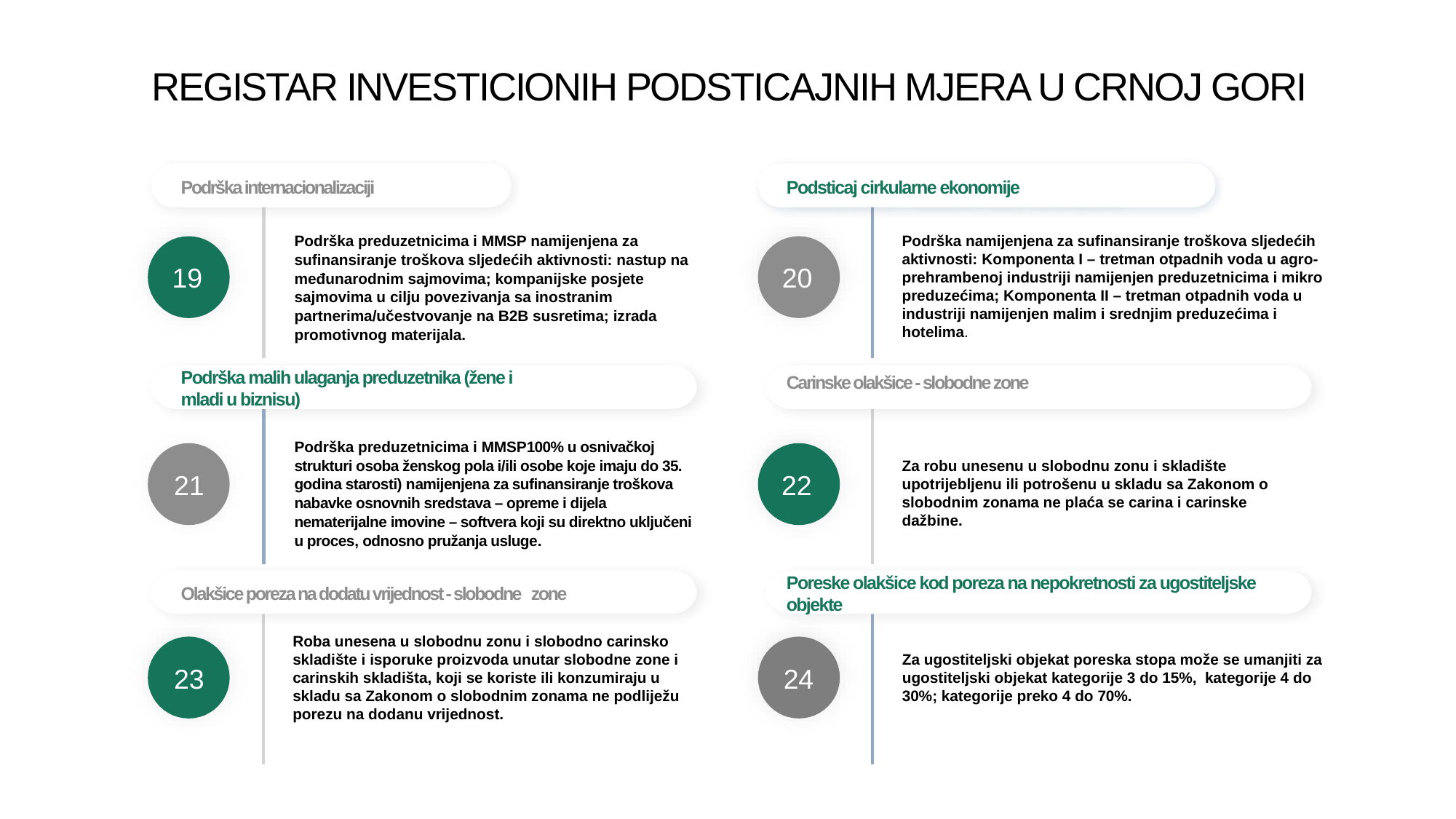

# REGISTAR INVESTICIONIH PODSTICAJNIH MJERA U CRNOJ GORI

Podrška internacionalizaciji
Podsticaj cirkularne ekonomije

19

20
Podrška namijenjena za sufinansiranje troškova sljedećih aktivnosti: Komponenta I – tretman otpadnih voda u agro-prehrambenoj industriji namijenjen preduzetnicima i mikro preduzećima; Komponenta II – tretman otpadnih voda u industriji namijenjen malim i srednjim preduzećima i hotelima.
Podrška preduzetnicima i MMSP namijenjena za sufinansiranje troškova sljedećih aktivnosti: nastup na međunarodnim sajmovima; kompanijske posjete sajmovima u cilju povezivanja sa inostranim partnerima/učestvovanje na B2B susretima; izrada promotivnog materijala.

Podrška malih ulaganja preduzetnika (žene i mladi u biznisu)
Carinske olakšice - slobodne zone

21

22
Podrška preduzetnicima i MMSP100% u osnivačkoj strukturi osoba ženskog pola i/ili osobe koje imaju do 35. godina starosti) namijenjena za sufinansiranje troškova nabavke osnovnih sredstava – opreme i dijela nematerijalne imovine – softvera koji su direktno uključeni u proces, odnosno pružanja usluge.
Za robu unesenu u slobodnu zonu i skladište upotrijebljenu ili potrošenu u skladu sa Zakonom o slobodnim zonama ne plaća se carina i carinske dažbine.

Poreske olakšice kod poreza na nepokretnosti za ugostiteljske objekte
Olakšice poreza na dodatu vrijednost - slobodne  zone

23

24
Roba unesena u slobodnu zonu i slobodno carinsko skladište i isporuke proizvoda unutar slobodne zone i carinskih skladišta, koji se koriste ili konzumiraju u skladu sa Zakonom o slobodnim zonama ne podliježu porezu na dodanu vrijednost.
Za ugostiteljski objekat poreska stopa može se umanjiti za ugostiteljski objekat kategorije 3 do 15%,  kategorije 4 do 30%; kategorije preko 4 do 70%.